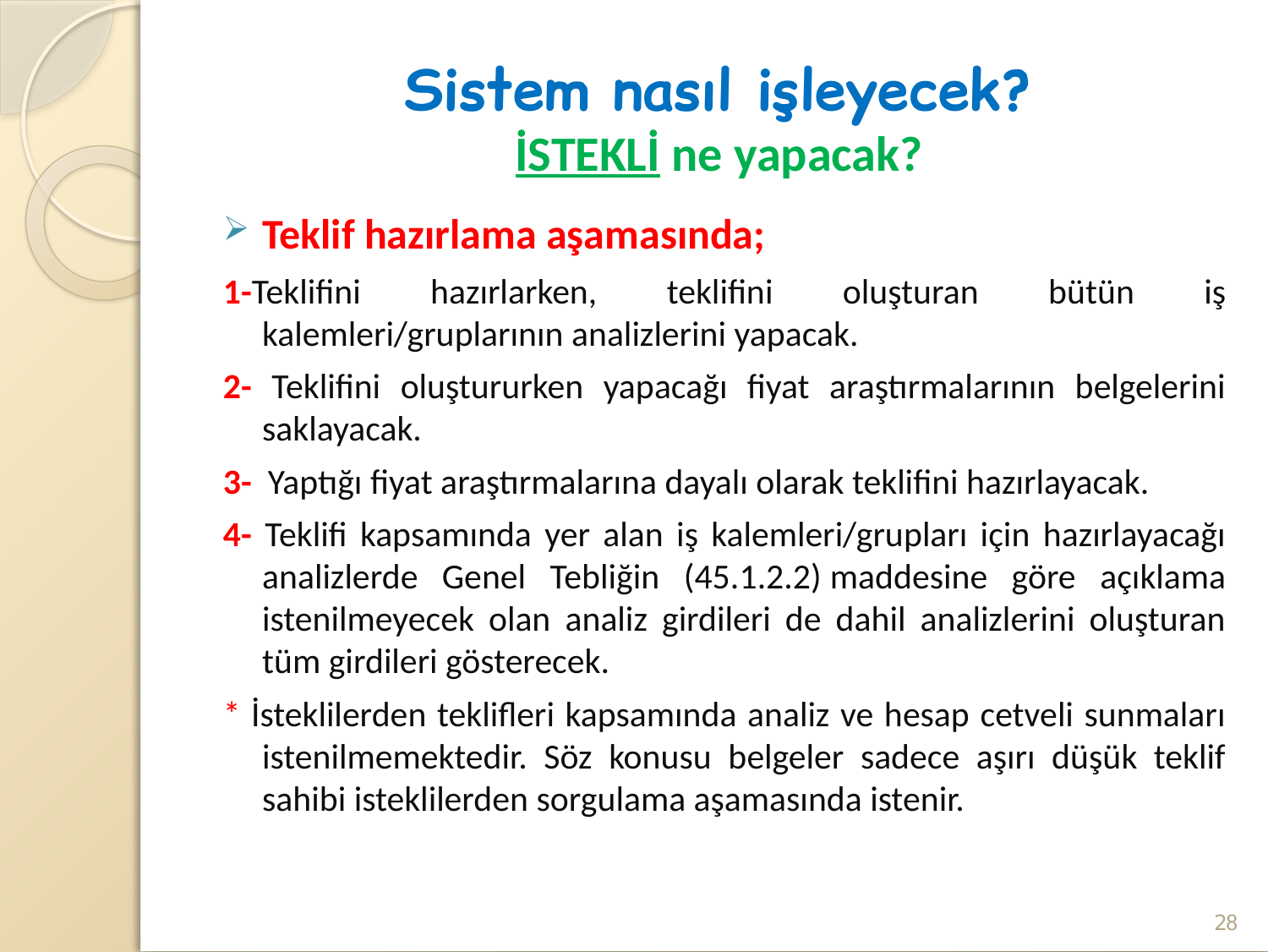

# Sistem nasıl işleyecek? İSTEKLİ ne yapacak?
Teklif hazırlama aşamasında;
1-Teklifini hazırlarken, teklifini oluşturan bütün iş kalemleri/gruplarının analizlerini yapacak.
2- Teklifini oluştururken yapacağı fiyat araştırmalarının belgelerini saklayacak.
3-  Yaptığı fiyat araştırmalarına dayalı olarak teklifini hazırlayacak.
4- Teklifi kapsamında yer alan iş kalemleri/grupları için hazırlayacağı analizlerde Genel Tebliğin (45.1.2.2) maddesine göre açıklama istenilmeyecek olan analiz girdileri de dahil analizlerini oluşturan tüm girdileri gösterecek.
* İsteklilerden teklifleri kapsamında analiz ve hesap cetveli sunmaları istenilmemektedir. Söz konusu belgeler sadece aşırı düşük teklif sahibi isteklilerden sorgulama aşamasında istenir.

28